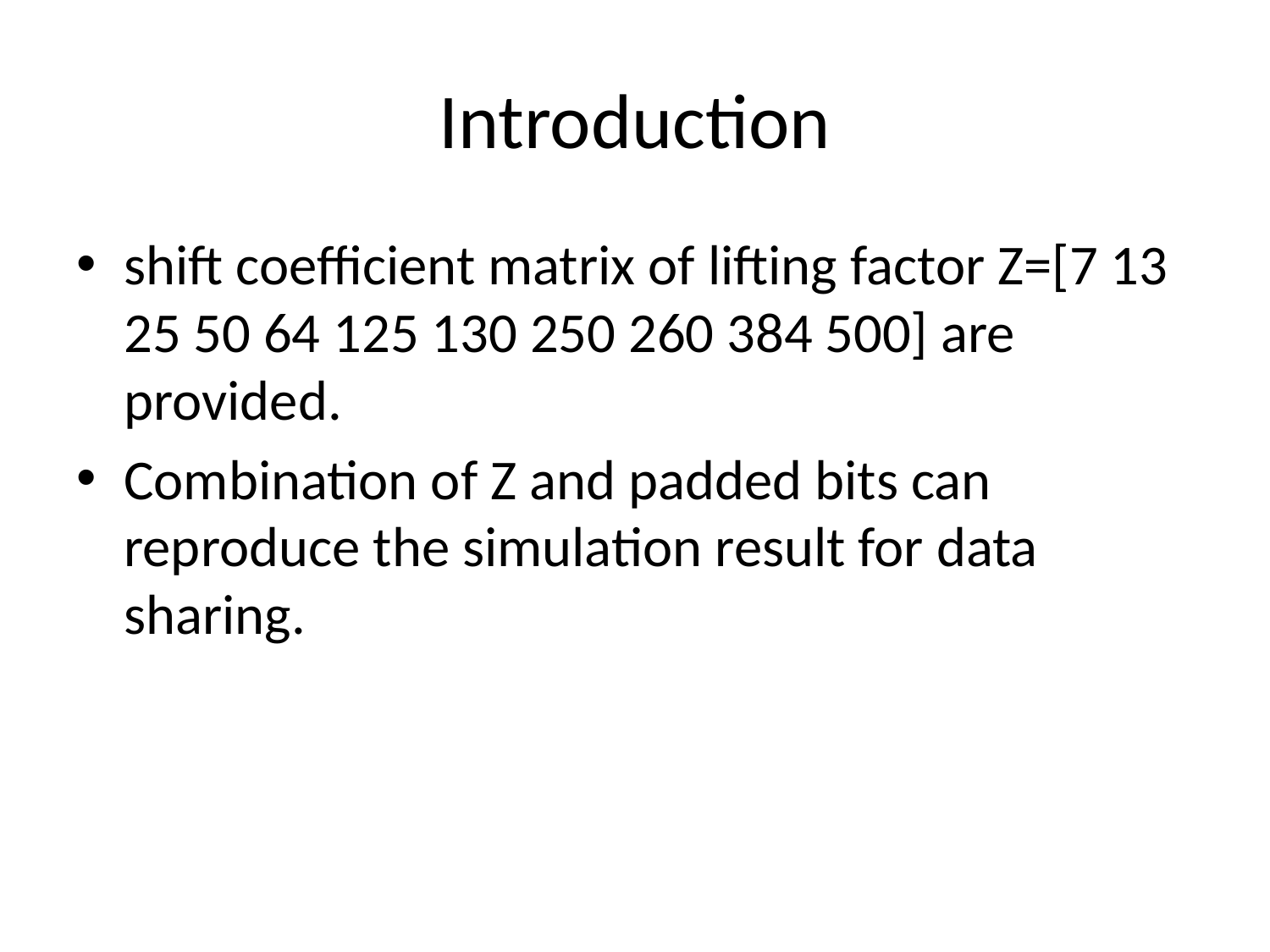

# Introduction
shift coefficient matrix of lifting factor Z=[7 13 25 50 64 125 130 250 260 384 500] are provided.
Combination of Z and padded bits can reproduce the simulation result for data sharing.